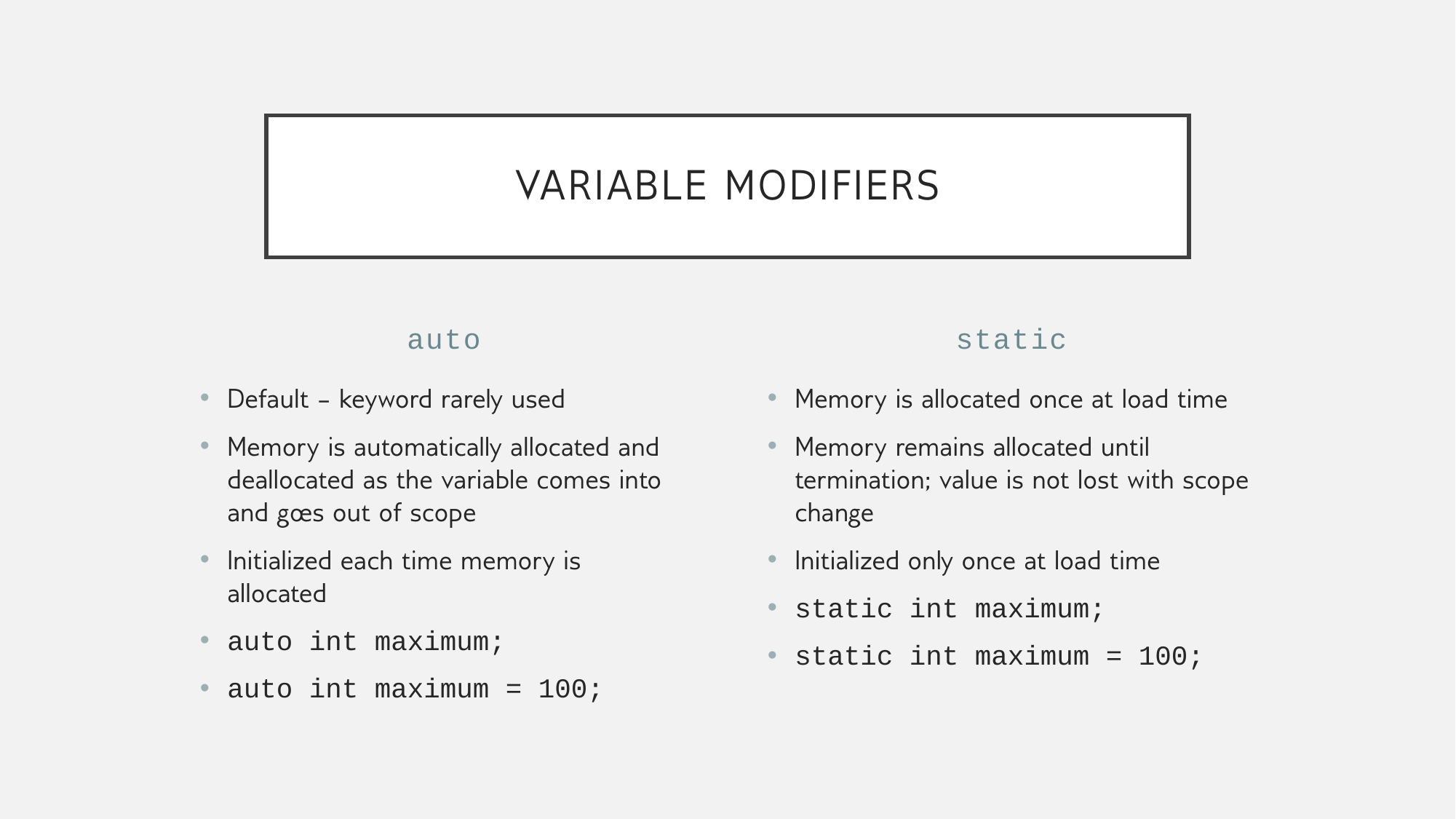

# Variable Modifiers
auto
static
Default – keyword rarely used
Memory is automatically allocated and deallocated as the variable comes into and goes out of scope
Initialized each time memory is allocated
auto int maximum;
auto int maximum = 100;
Memory is allocated once at load time
Memory remains allocated until termination; value is not lost with scope change
Initialized only once at load time
static int maximum;
static int maximum = 100;